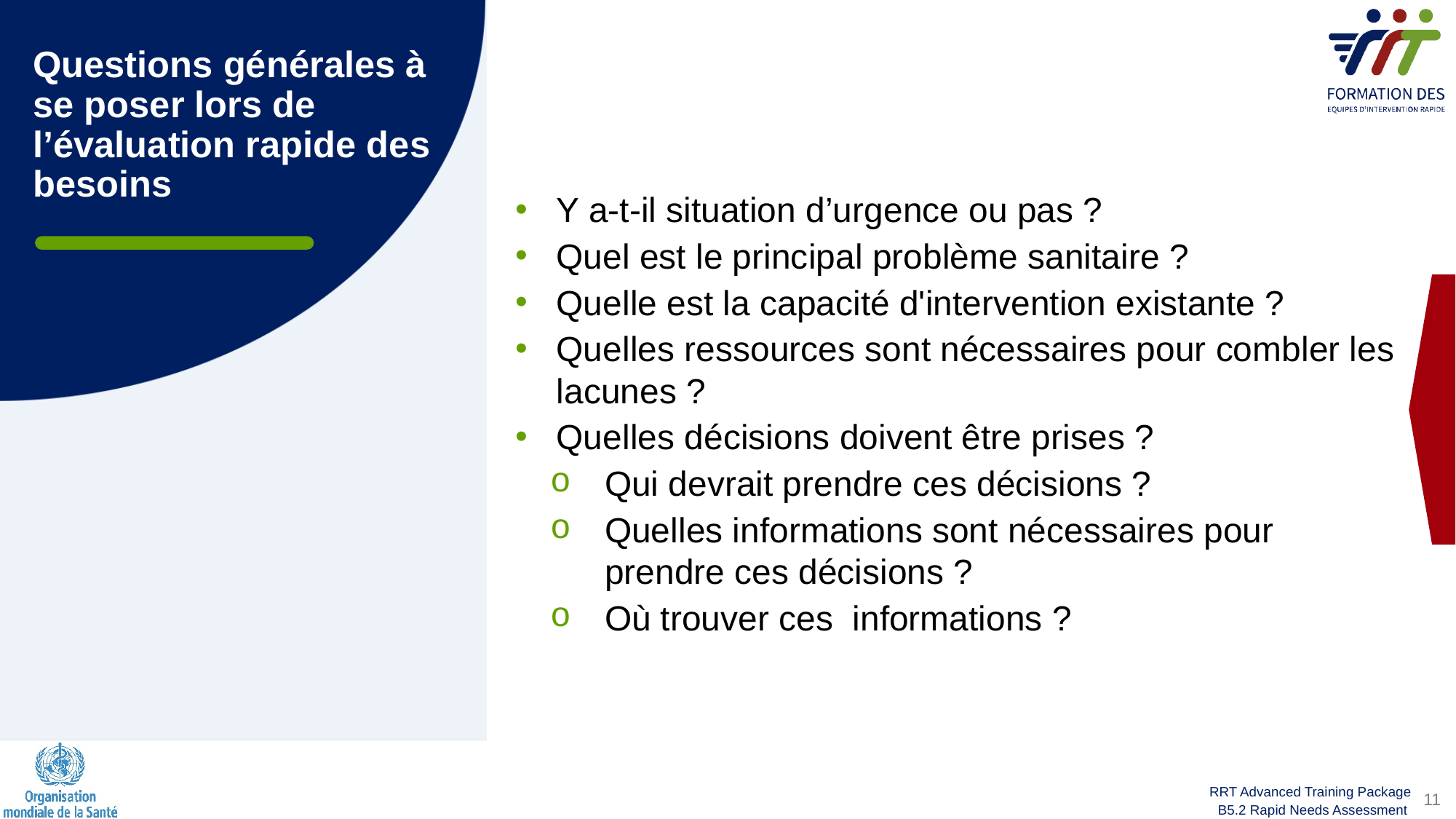

# Questions générales à se poser lors de l’évaluation rapide des besoins
Y a-t-il situation d’urgence ou pas ?
Quel est le principal problème sanitaire ?
Quelle est la capacité d'intervention existante ?
Quelles ressources sont nécessaires pour combler les lacunes ?
Quelles décisions doivent être prises ?
Qui devrait prendre ces décisions ?
Quelles informations sont nécessaires pour prendre ces décisions ?
Où trouver ces  informations ?